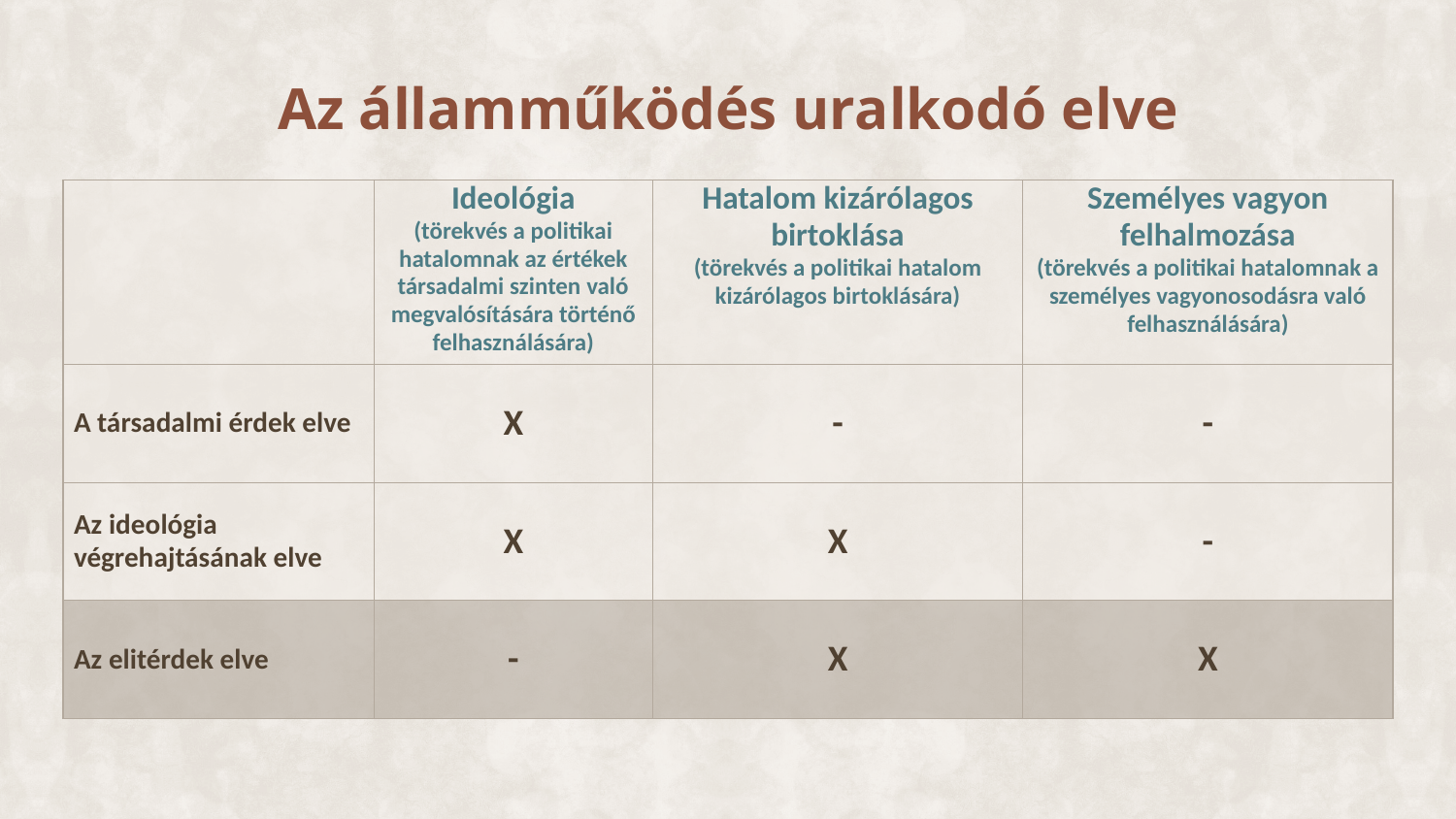

# Az államműködés uralkodó elve
|  | Ideológia (törekvés a politikai hatalomnak az értékek társadalmi szinten való megvalósítására történő felhasználására) | Hatalom kizárólagos birtoklása (törekvés a politikai hatalom kizárólagos birtoklására) | Személyes vagyon felhalmozása (törekvés a politikai hatalomnak a személyes vagyonosodásra való felhasználására) |
| --- | --- | --- | --- |
| A társadalmi érdek elve | X | - | - |
| Az ideológia végrehajtásának elve | X | X | - |
| Az elitérdek elve | - | X | X |